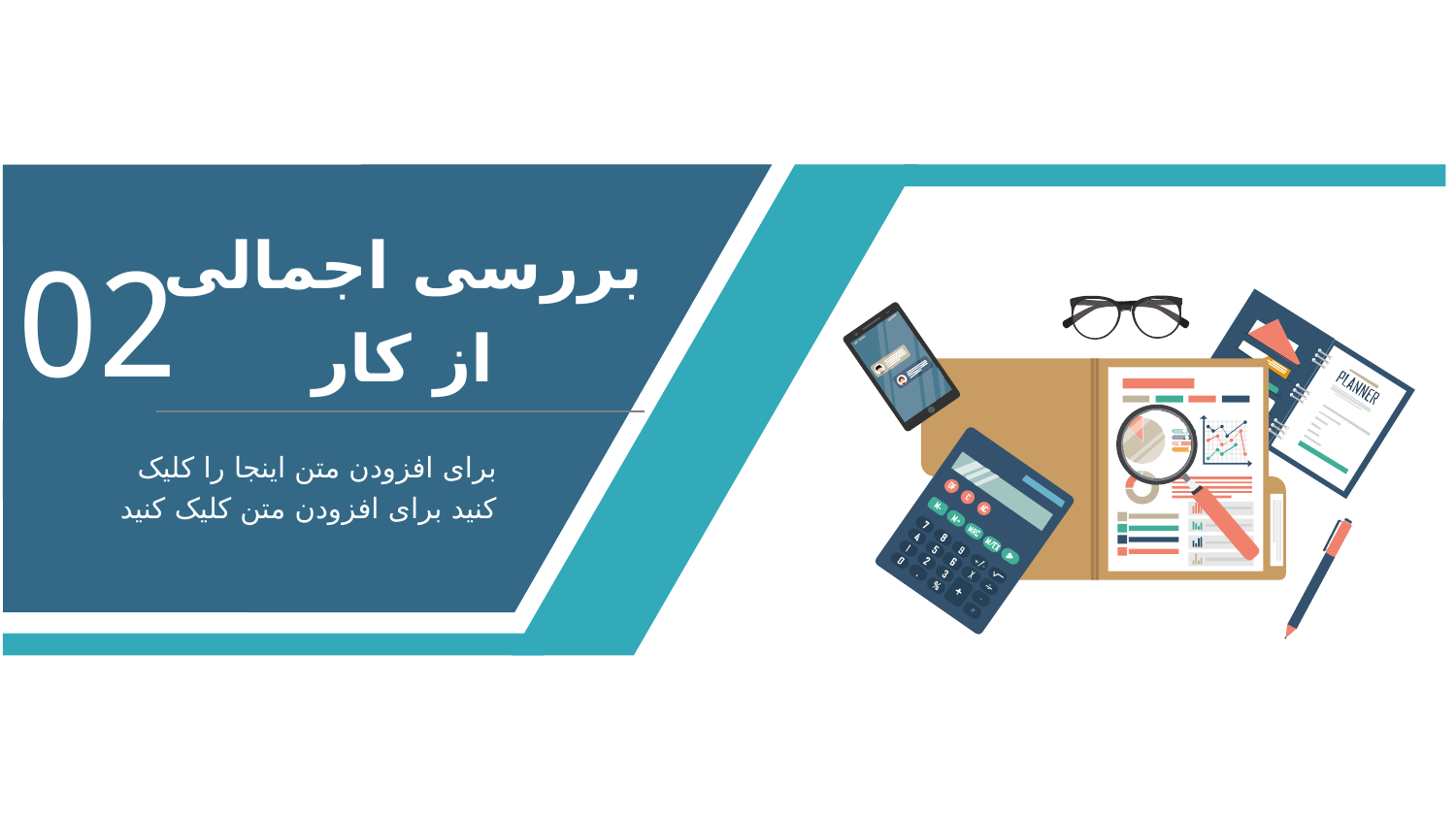

بررسی اجمالی
از کار
02

برای افزودن متن اینجا را کلیک کنید برای افزودن متن کلیک کنید